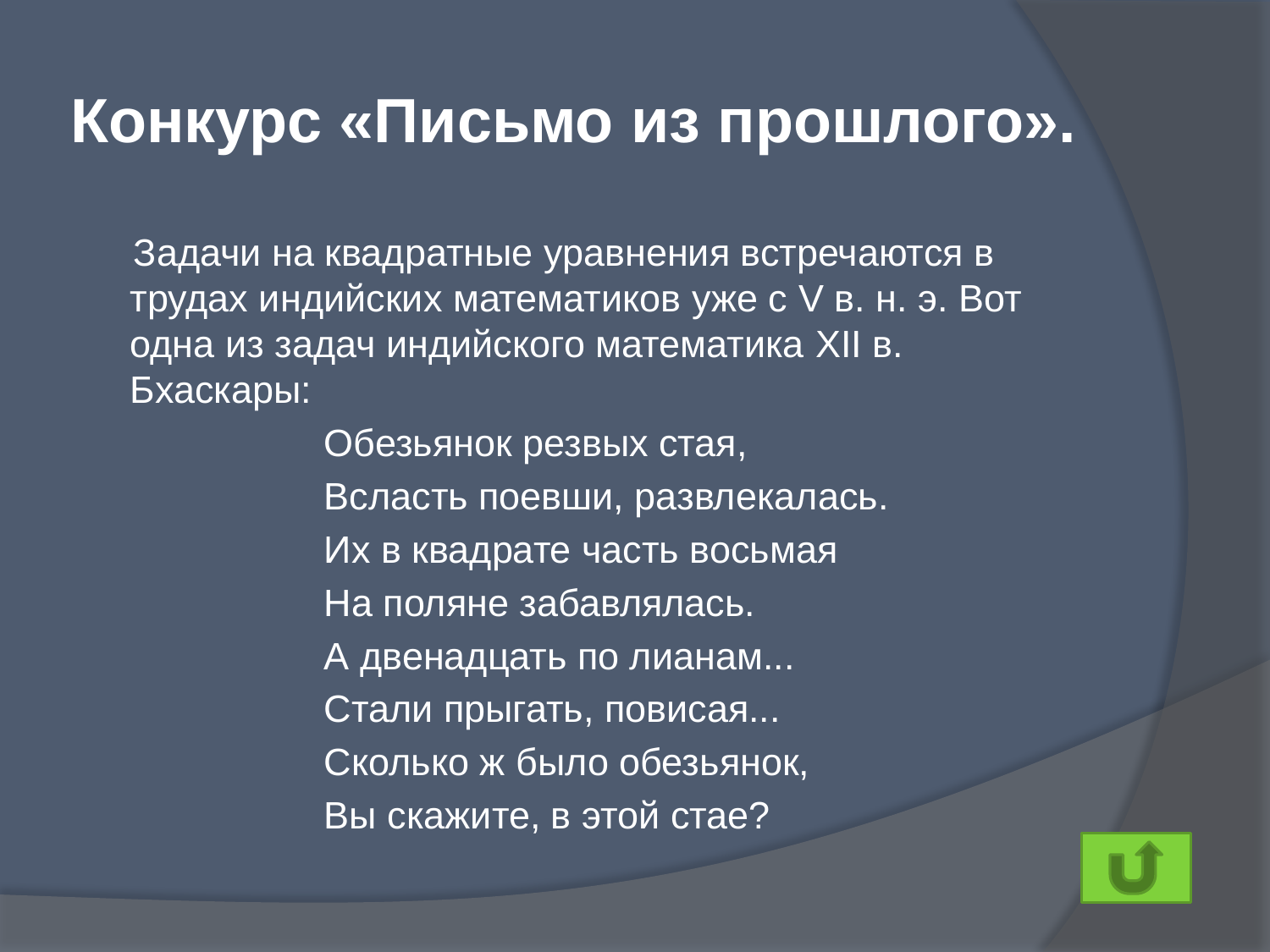

# Конкурс «Письмо из прошлого».
     Задачи на квадратные урав­нения встречаются в трудах индийских математиков уже с V в. н. э. Вот одна из задач индийского математика XII в. Бхаскары:
                       Обезьянок резвых стая,
                       Всласть поевши, развлекалась.
                       Их в квадрате часть восьмая
                       На поляне забавлялась.
                       А двенадцать по лианам...
                       Стали прыгать, повисая...
                       Сколько ж было обезьянок,
                       Вы скажите, в этой стае?